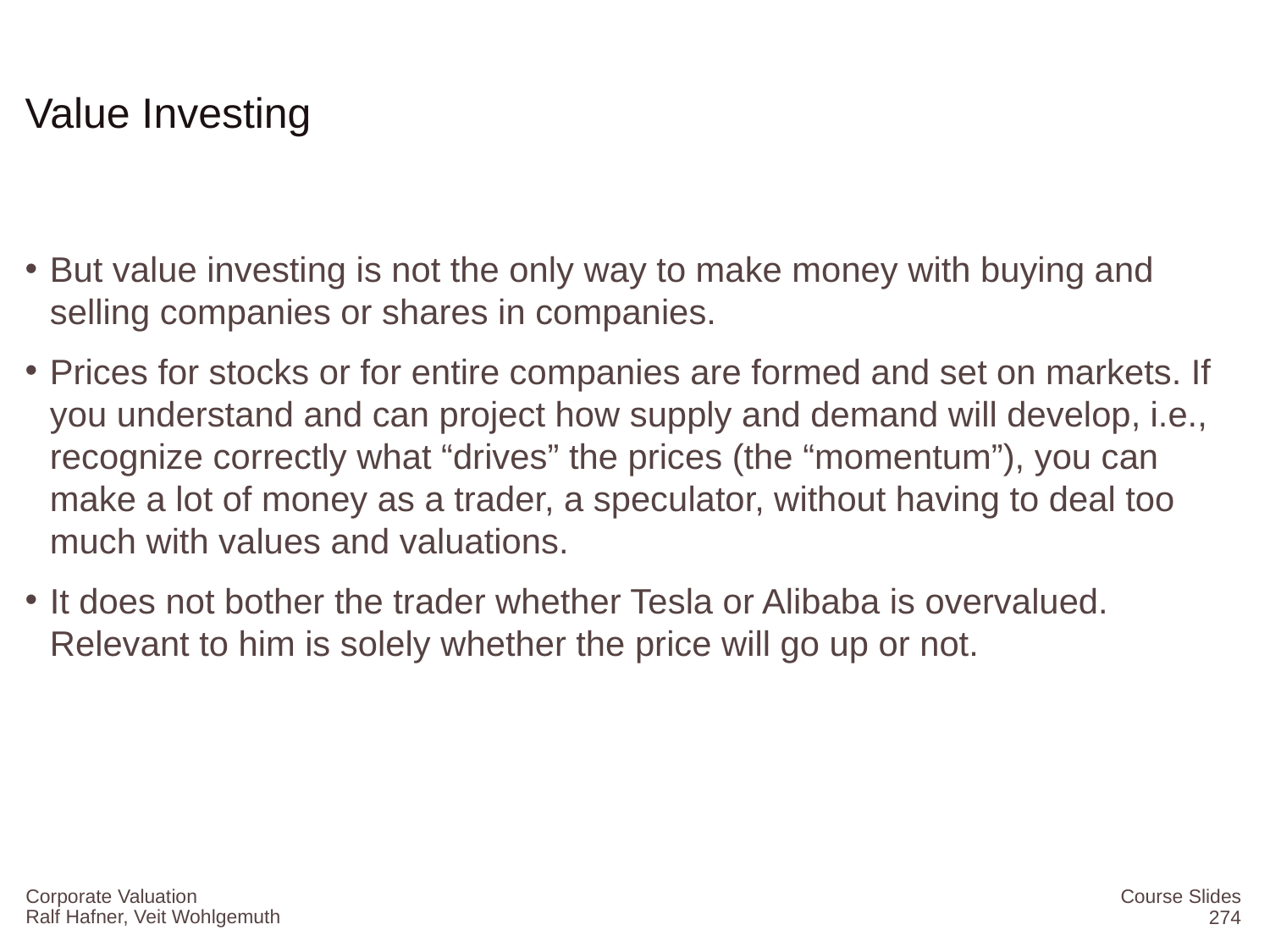

# Value Investing
But value investing is not the only way to make money with buying and selling companies or shares in companies.
Prices for stocks or for entire companies are formed and set on markets. If you understand and can project how supply and demand will develop, i.e., recognize correctly what “drives” the prices (the “momentum”), you can make a lot of money as a trader, a speculator, without having to deal too much with values and valuations.
It does not bother the trader whether Tesla or Alibaba is overvalued. Relevant to him is solely whether the price will go up or not.
Corporate Valuation
Course Slides
274